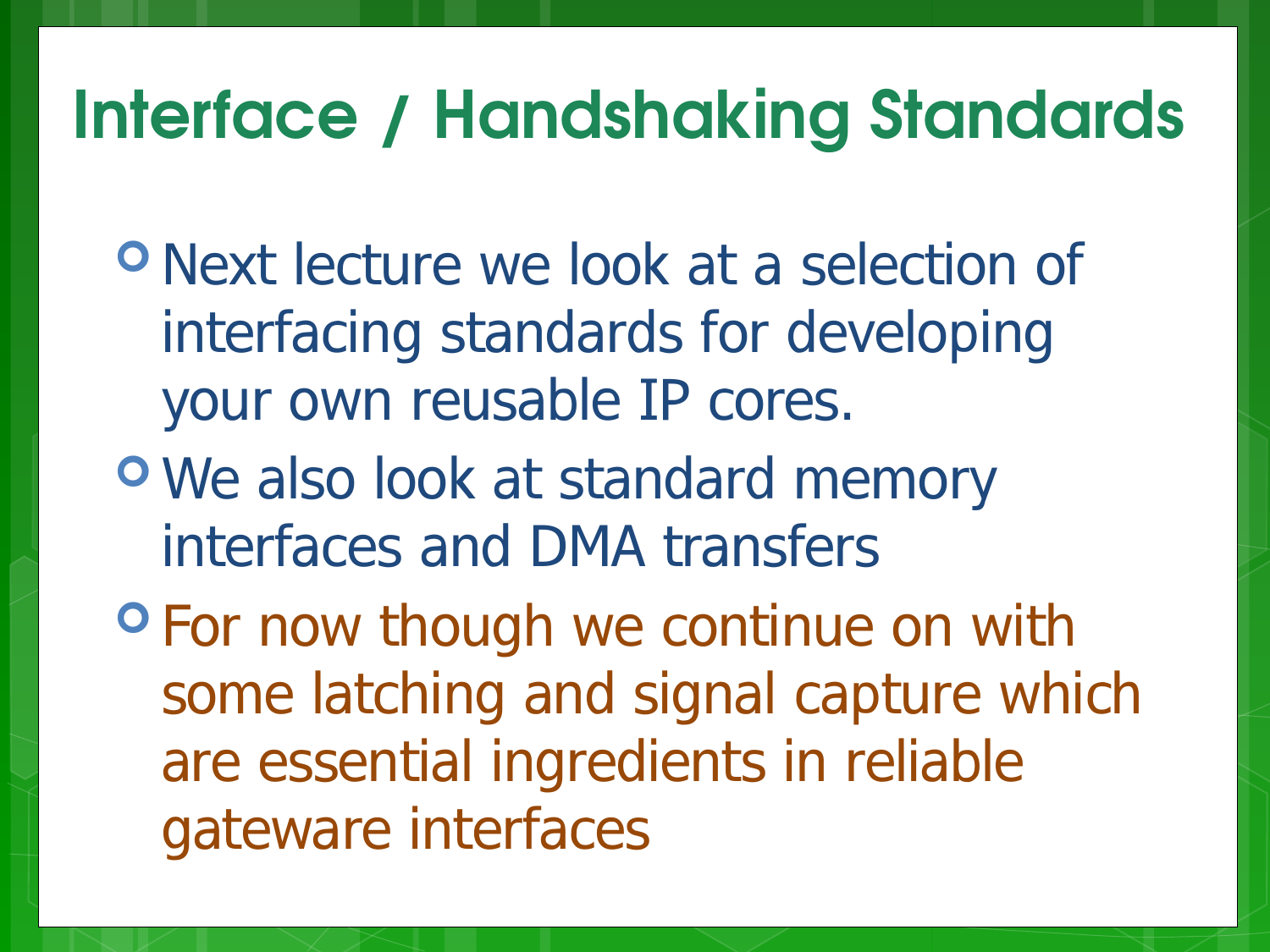

# Interface / Handshaking Standards
Next lecture we look at a selection of interfacing standards for developing your own reusable IP cores.
We also look at standard memory interfaces and DMA transfers
For now though we continue on with some latching and signal capture which are essential ingredients in reliable gateware interfaces